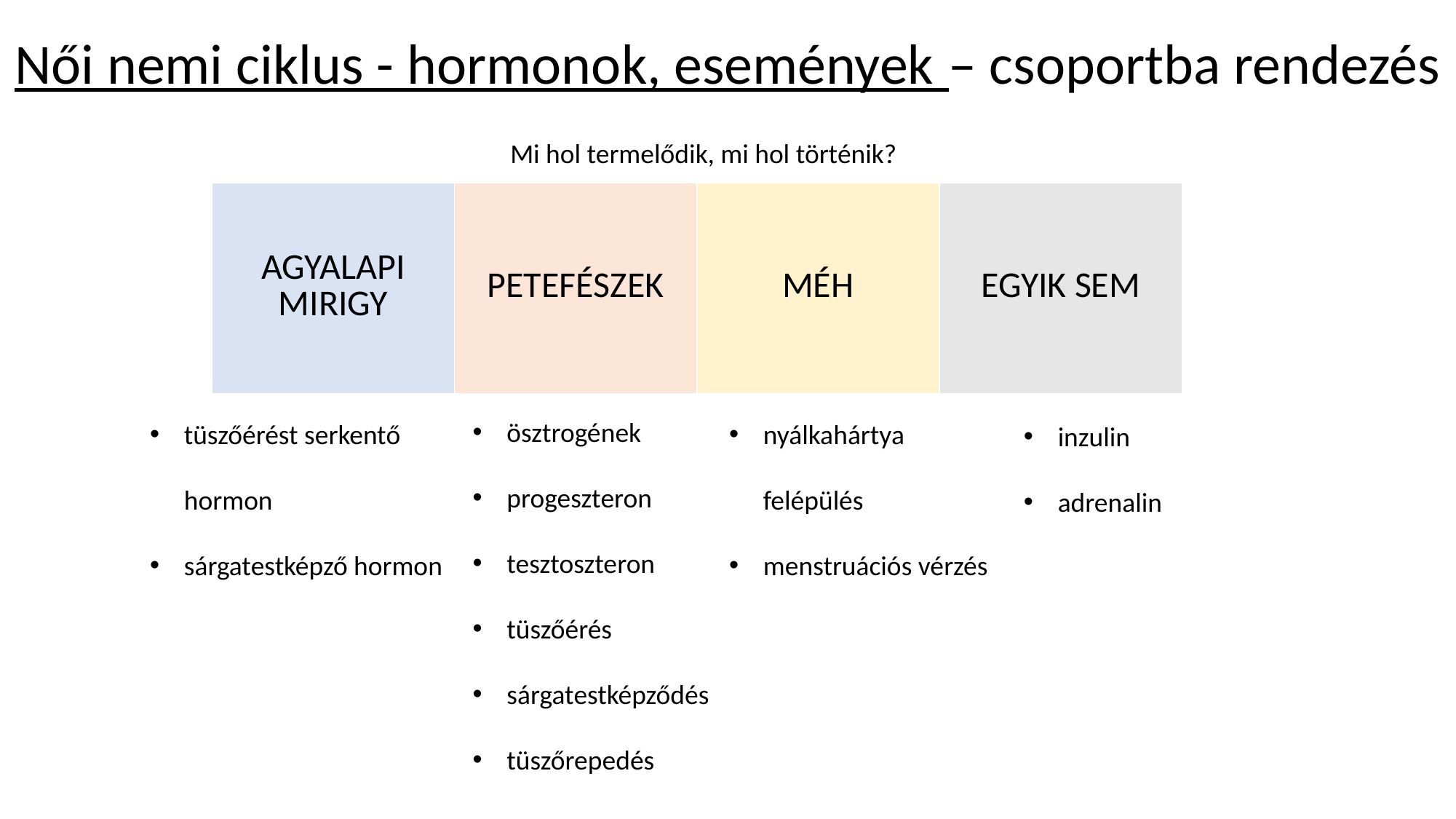

# Női nemi ciklus - hormonok, események – csoportba rendezés
Mi hol termelődik, mi hol történik?
| AGYALAPI MIRIGY | PETEFÉSZEK | MÉH | EGYIK SEM |
| --- | --- | --- | --- |
ösztrogének
progeszteron
tesztoszteron
tüszőérés
sárgatestképződés
tüszőrepedés
tüszőérést serkentő hormon
sárgatestképző hormon
nyálkahártya felépülés
menstruációs vérzés
inzulin
adrenalin